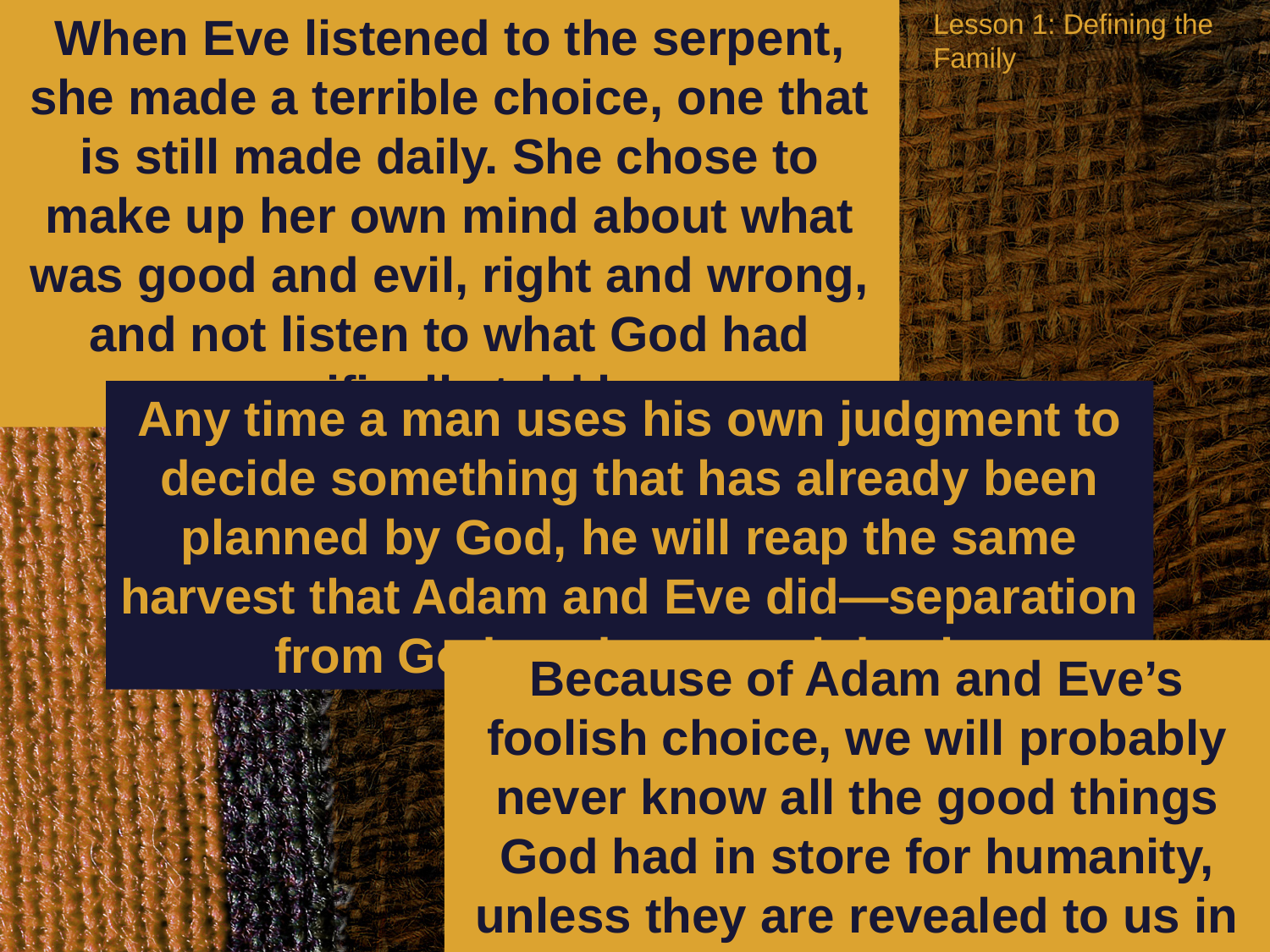

When Eve listened to the serpent, she made a terrible choice, one that is still made daily. She chose to make up her own mind about what was good and evil, right and wrong, and not listen to what God had specifically told her.
Lesson 1: Defining the Family
Any time a man uses his own judgment to decide something that has already been planned by God, he will reap the same harvest that Adam and Eve did—separation from God, and eventual death.
Because of Adam and Eve’s foolish choice, we will probably never know all the good things God had in store for humanity, unless they are revealed to us in heaven.